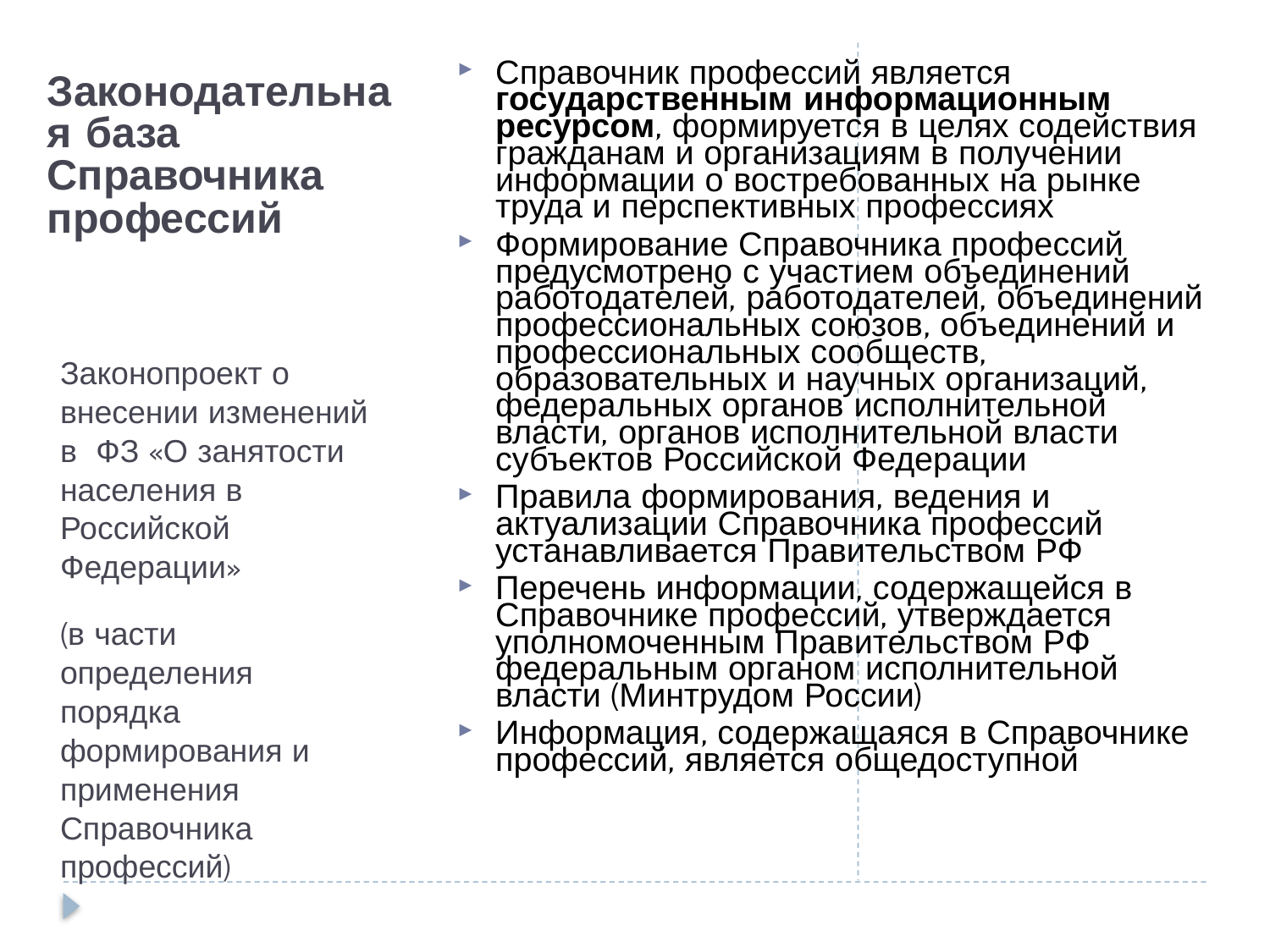

Справочник профессий является государственным информационным ресурсом, формируется в целях содействия гражданам и организациям в получении информации о востребованных на рынке труда и перспективных профессиях
Формирование Справочника профессий предусмотрено с участием объединений работодателей, работодателей, объединений профессиональных союзов, объединений и профессиональных сообществ, образовательных и научных организаций, федеральных органов исполнительной власти, органов исполнительной власти субъектов Российской Федерации
Правила формирования, ведения и актуализации Справочника профессий устанавливается Правительством РФ
Перечень информации, содержащейся в Справочнике профессий, утверждается уполномоченным Правительством РФ федеральным органом исполнительной власти (Минтрудом России)
Информация, содержащаяся в Справочнике профессий, является общедоступной
# Законодательная база Справочника профессий
Законопроект о внесении изменений в  ФЗ «О занятости населения в Российской Федерации»
(в части определения порядка формирования и применения Справочника профессий)